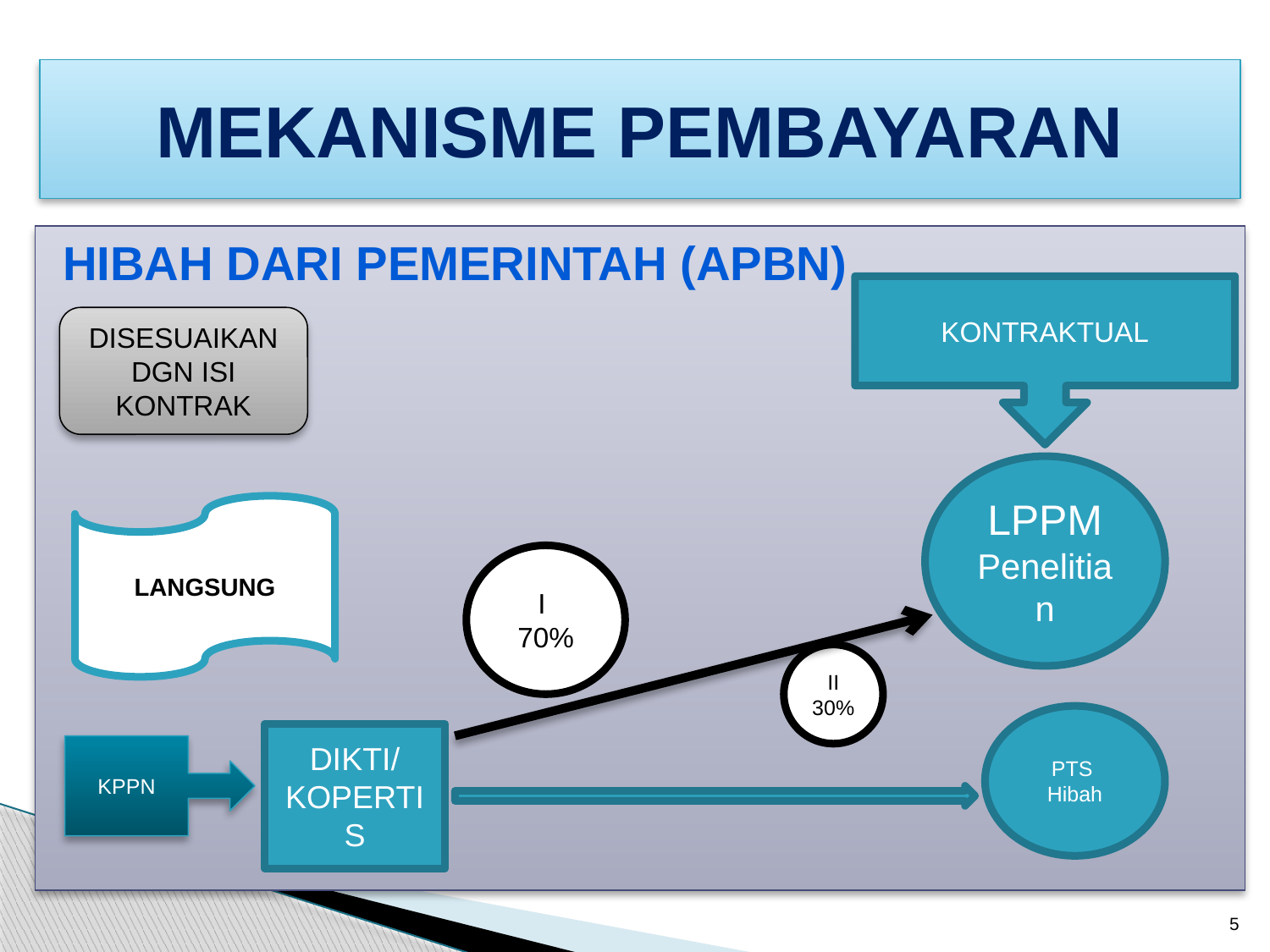

# MEKANISME PEMBAYARAN
Hibah dari Pemerintah (APBN)
KONTRAKTUAL
DISESUAIKAN DGN ISI KONTRAK
LPPM Penelitian
LANGSUNG
I
70%
II 30%
PTS
Hibah
DIKTI/ KOPERTIS
KPPN

5